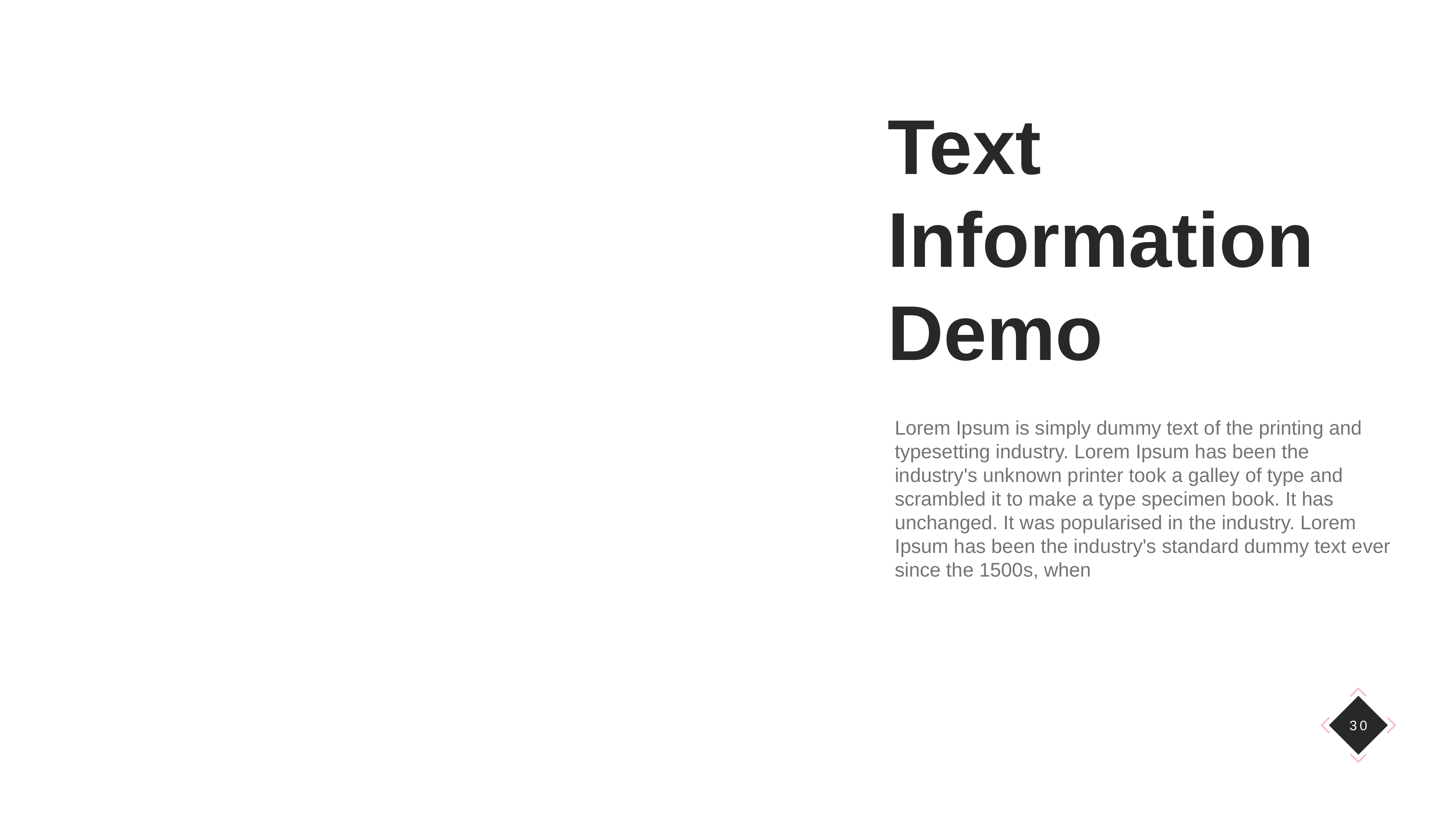

Text Information Demo
Lorem Ipsum is simply dummy text of the printing and typesetting industry. Lorem Ipsum has been the industry's unknown printer took a galley of type and scrambled it to make a type specimen book. It has unchanged. It was popularised in the industry. Lorem Ipsum has been the industry's standard dummy text ever since the 1500s, when

30